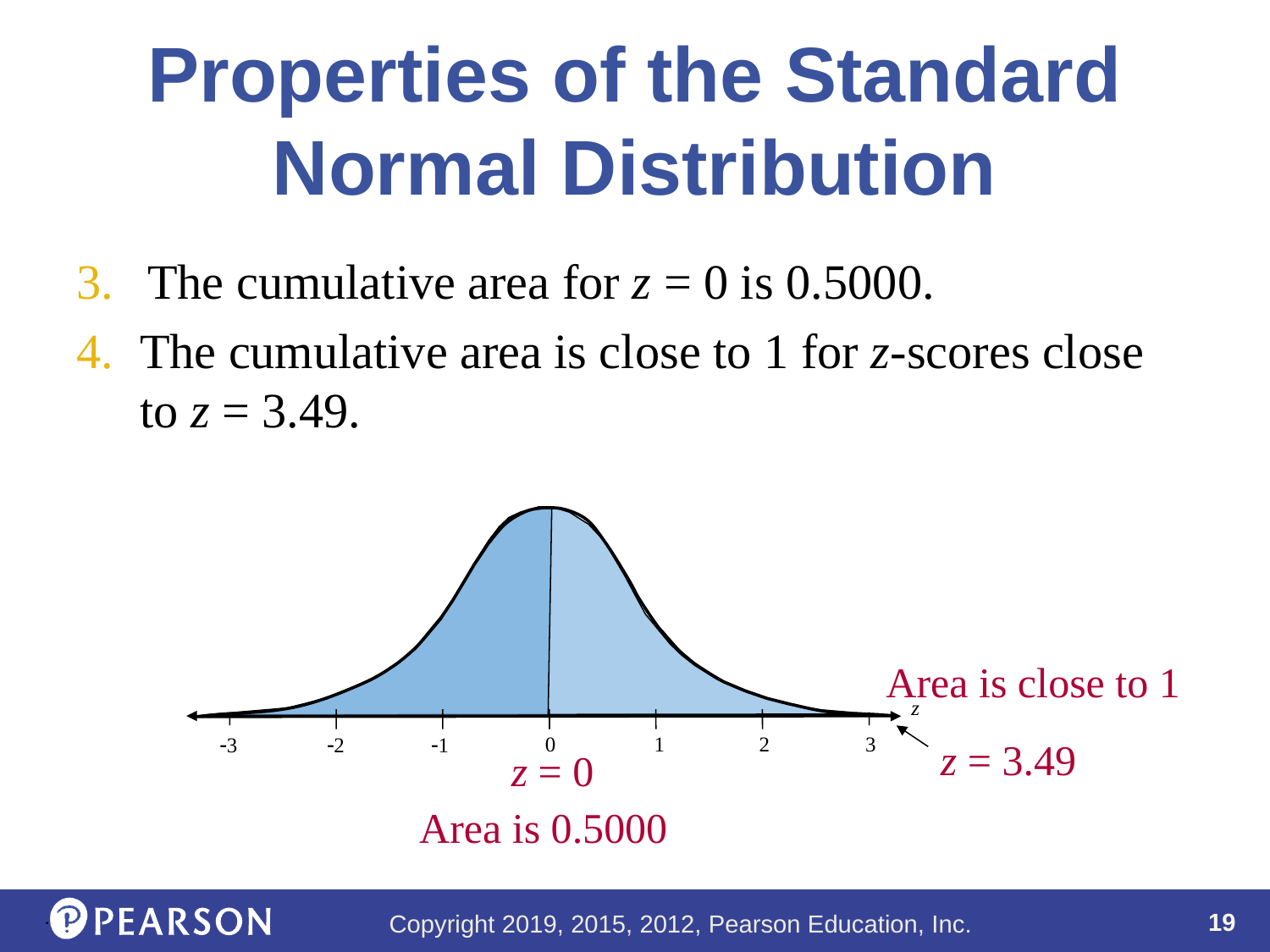

# Properties of the Standard Normal Distribution
The cumulative area for z = 0 is 0.5000.
The cumulative area is close to 1 for z-scores close to z = 3.49.

Area is close to 1

z = 3.49

0
1
2
3
−3
−2
−1
z

z = 0
Area is 0.5000
.